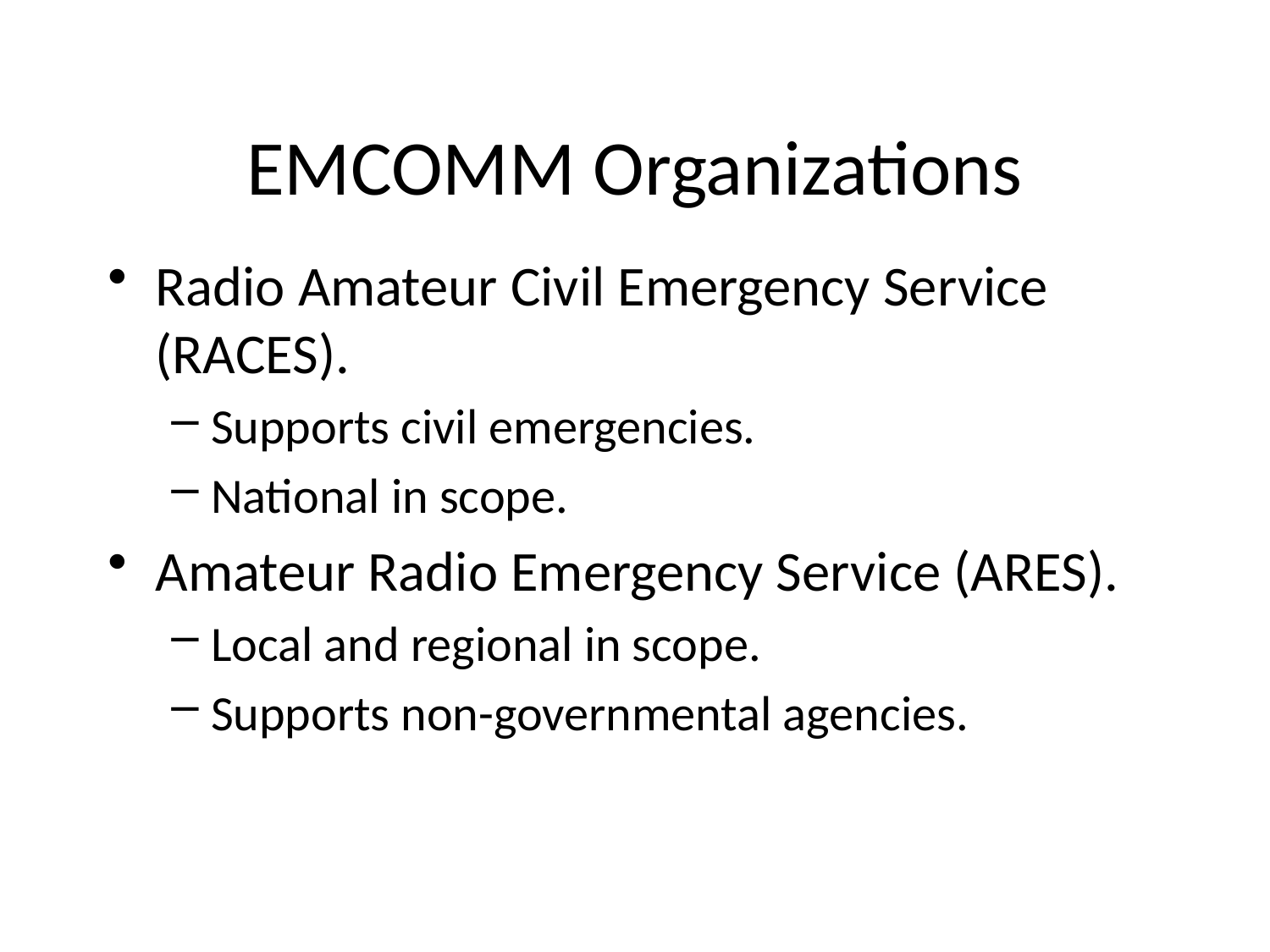

EMCOMM Organizations
Radio Amateur Civil Emergency Service (RACES).
Supports civil emergencies.
National in scope.
Amateur Radio Emergency Service (ARES).
Local and regional in scope.
Supports non-governmental agencies.